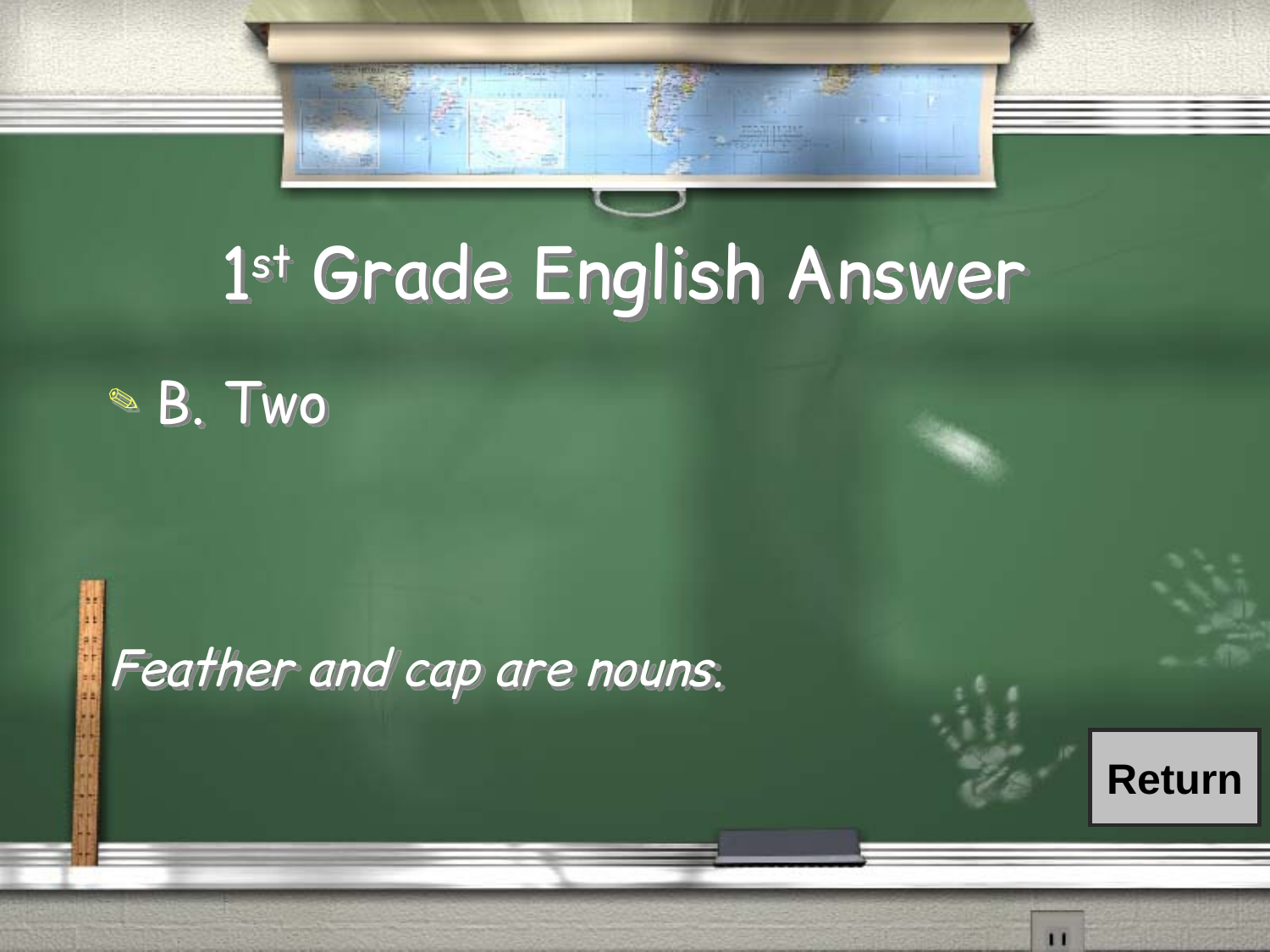

# 1st Grade English Answer
B. Two

Feather and cap are nouns.
Return